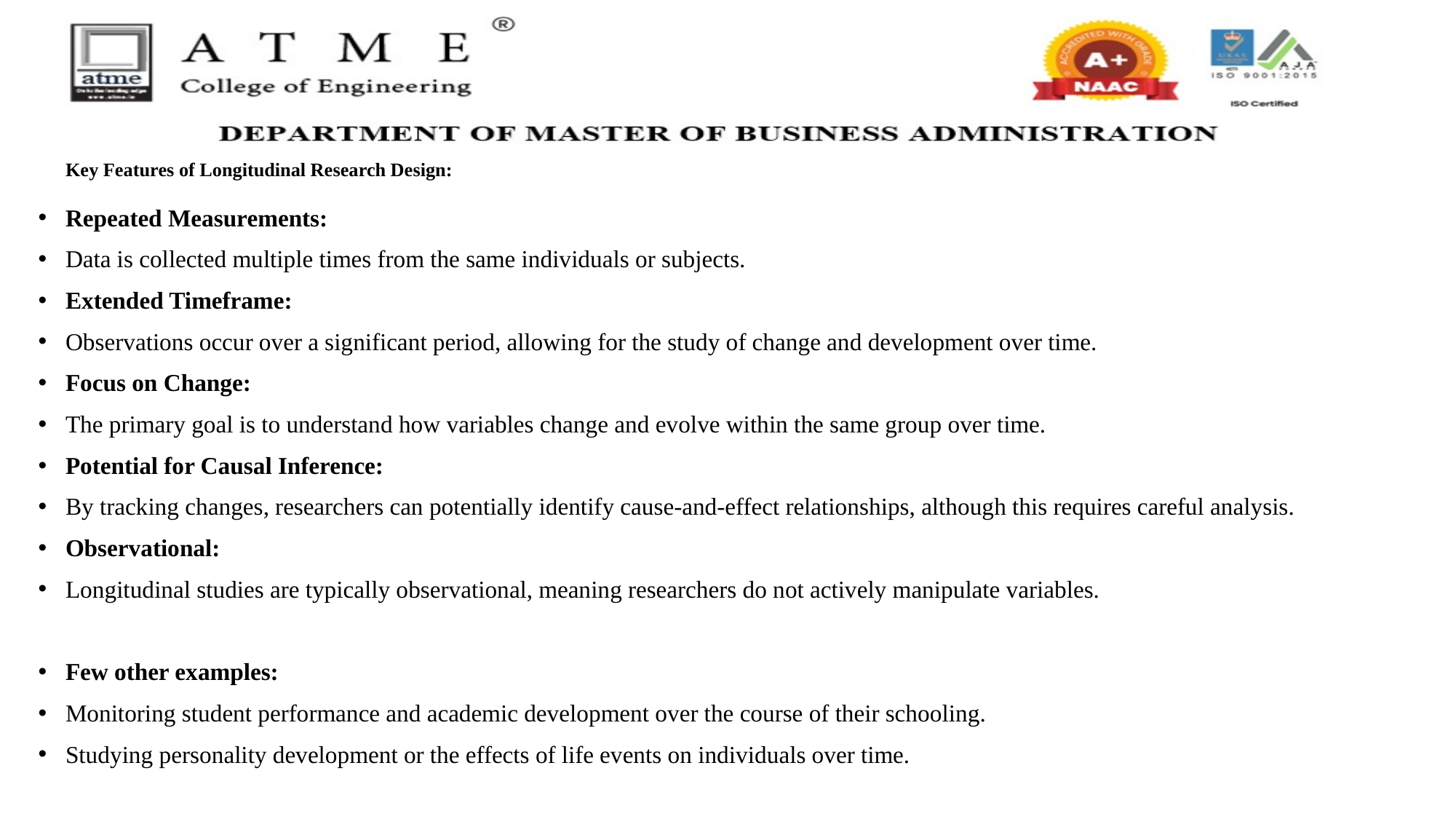

# Key Features of Longitudinal Research Design:
Repeated Measurements:
Data is collected multiple times from the same individuals or subjects.
Extended Timeframe:
Observations occur over a significant period, allowing for the study of change and development over time.
Focus on Change:
The primary goal is to understand how variables change and evolve within the same group over time.
Potential for Causal Inference:
By tracking changes, researchers can potentially identify cause-and-effect relationships, although this requires careful analysis.
Observational:
Longitudinal studies are typically observational, meaning researchers do not actively manipulate variables.

Few other examples:
Monitoring student performance and academic development over the course of their schooling.
Studying personality development or the effects of life events on individuals over time.